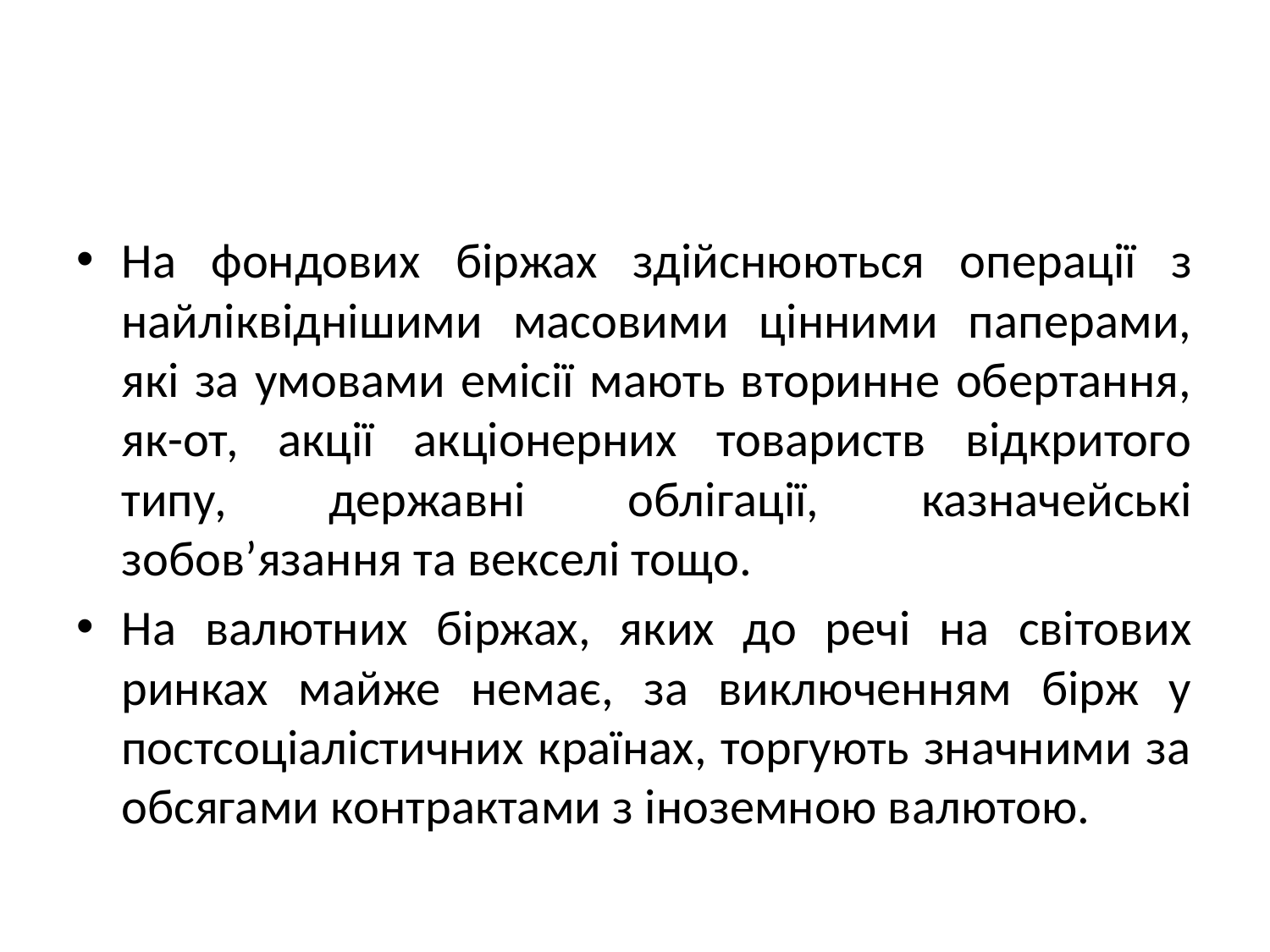

#
На фондових біржах здійснюються операції з найліквіднішими масовими цінними паперами, які за умовами емісії мають вторинне обертання, як-от, акції акціонерних товариств відкритого типу, державні облігації, казначейські зобов’язання та векселі тощо.
На валютних біржах, яких до речі на світових ринках майже немає, за виключенням бірж у постсоціалістичних країнах, торгують значними за обсягами контрактами з іноземною валютою.